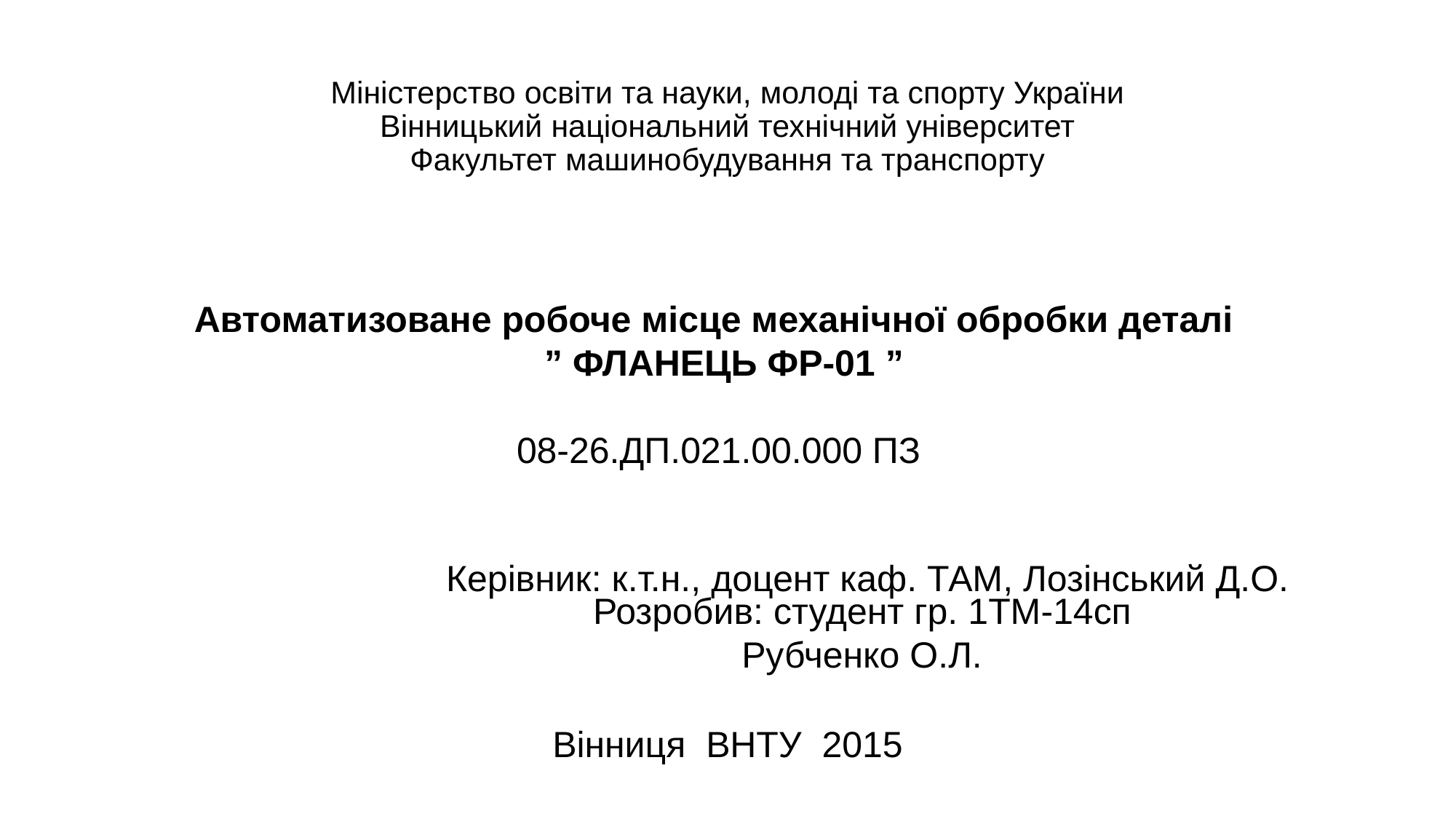

# Міністерство освіти та науки, молоді та спорту України Вінницький національний технічний університет Факультет машинобудування та транспорту
Автоматизоване робоче місце механічної обробки деталі
 ” ФЛАНЕЦЬ ФР-01 ”

08-26.ДП.021.00.000 ПЗ
Керівник: к.т.н., доцент каф. ТАМ, Лозінський Д.О.
Розробив: студент гр. 1ТМ-14сп Рубченко О.Л.
Вінниця  ВНТУ  2015